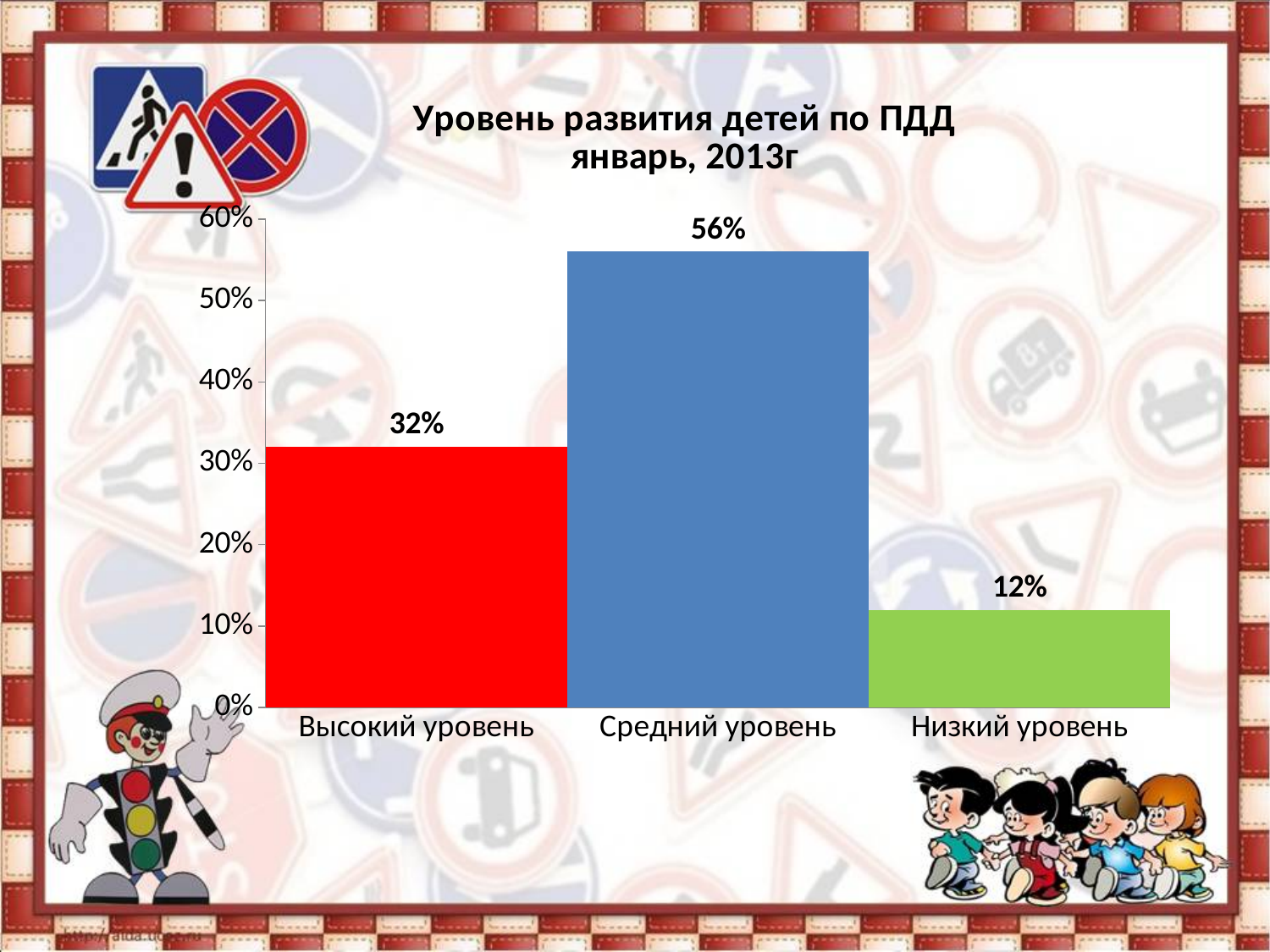

### Chart: Уровень развития детей по ПДД
январь, 2013г

| Category | Ряд 1 |
|---|---|
| Высокий уровень | 0.3200000000000007 |
| Средний уровень | 0.56 |
| Низкий уровень | 0.12000000000000002 |
#